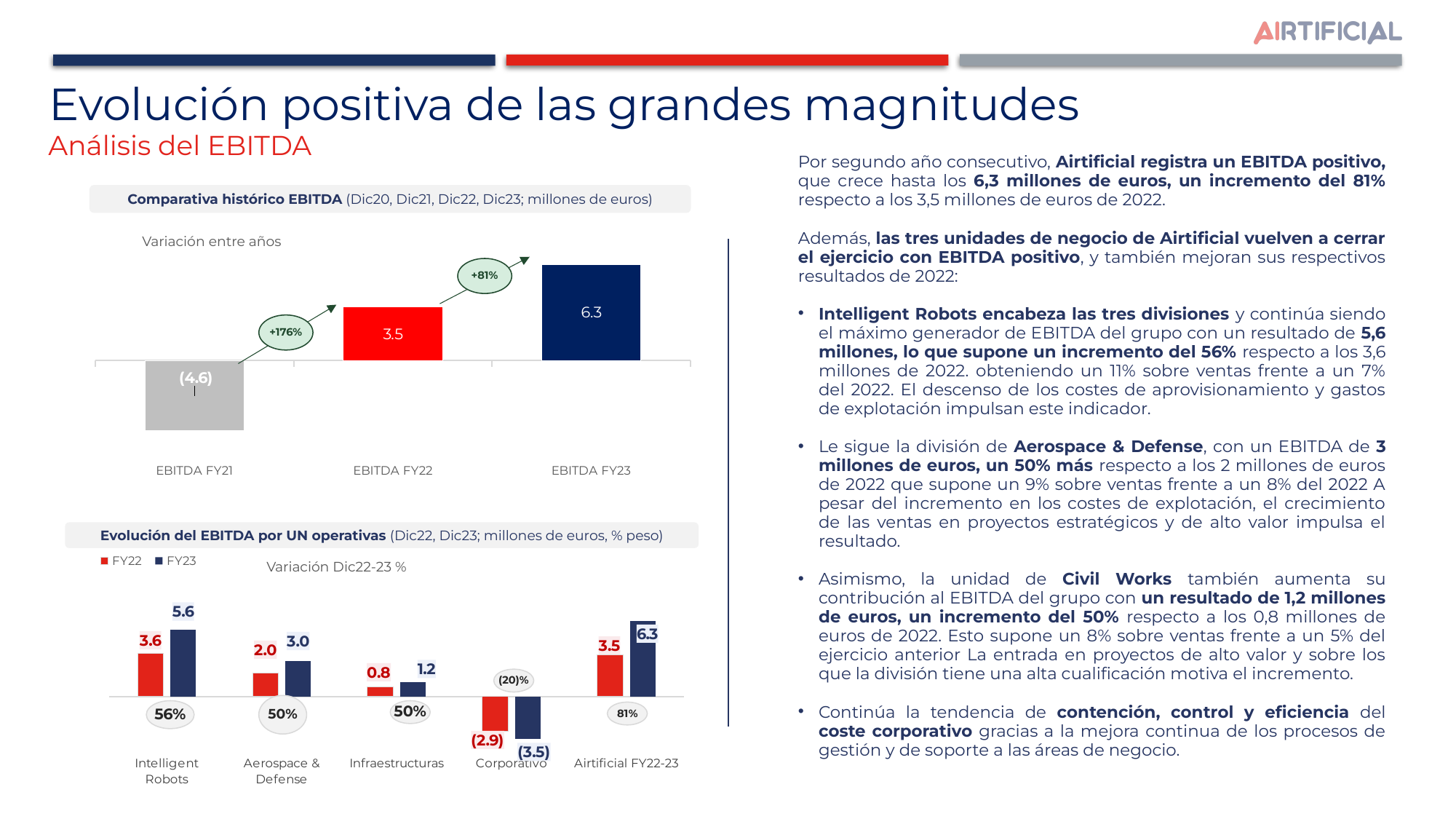

Evolución positiva de las grandes magnitudes
Por segundo año consecutivo, Airtificial registra un EBITDA positivo, que crece hasta los 6,3 millones de euros, un incremento del 81% respecto a los 3,5 millones de euros de 2022.

Además, las tres unidades de negocio de Airtificial vuelven a cerrar el ejercicio con EBITDA positivo, y también mejoran sus respectivos resultados de 2022:

Intelligent Robots encabeza las tres divisiones y continúa siendo el máximo generador de EBITDA del grupo con un resultado de 5,6 millones, lo que supone un incremento del 56% respecto a los 3,6 millones de 2022. obteniendo un 11% sobre ventas frente a un 7% del 2022. El descenso de los costes de aprovisionamiento y gastos de explotación impulsan este indicador.

Le sigue la división de Aerospace & Defense, con un EBITDA de 3 millones de euros, un 50% más respecto a los 2 millones de euros de 2022 que supone un 9% sobre ventas frente a un 8% del 2022 A pesar del incremento en los costes de explotación, el crecimiento de las ventas en proyectos estratégicos y de alto valor impulsa el resultado.

Asimismo, la unidad de Civil Works también aumenta su contribución al EBITDA del grupo con un resultado de 1,2 millones de euros, un incremento del 50% respecto a los 0,8 millones de euros de 2022. Esto supone un 8% sobre ventas frente a un 5% del ejercicio anterior La entrada en proyectos de alto valor y sobre los que la división tiene una alta cualificación motiva el incremento.

Continúa la tendencia de contención, control y eficiencia del coste corporativo gracias a la mejora continua de los procesos de gestión y de soporte a las áreas de negocio.
Análisis del EBITDA
Comparativa histórico EBITDA (Dic20, Dic21, Dic22, Dic23; millones de euros)
Variación entre años

### Chart

| Category | Columna3 | Columna1 |
|---|---|---|
| EBITDA FY21 | -4.6 | None |
| EBITDA FY22 | 3.5 | None |
| EBITDA FY23 | 6.3 | None |
+81%
+176%
Evolución del EBITDA por UN operativas (Dic22, Dic23; millones de euros, % peso)

### Chart

| Category | FY22 | FY23 |
|---|---|---|
| Intelligent Robots | 3.6 | 5.6 |
| Aerospace & Defense | 2.0 | 3.0 |
| Infraestructuras | 0.8 | 1.2 |
| Corporativo | -2.9 | -3.5 |
| Airtificial FY22-23 | 3.4999999999999996 | 6.299999999999999 |
Variación Dic22-23 %
(20)%
50%
56%
50%